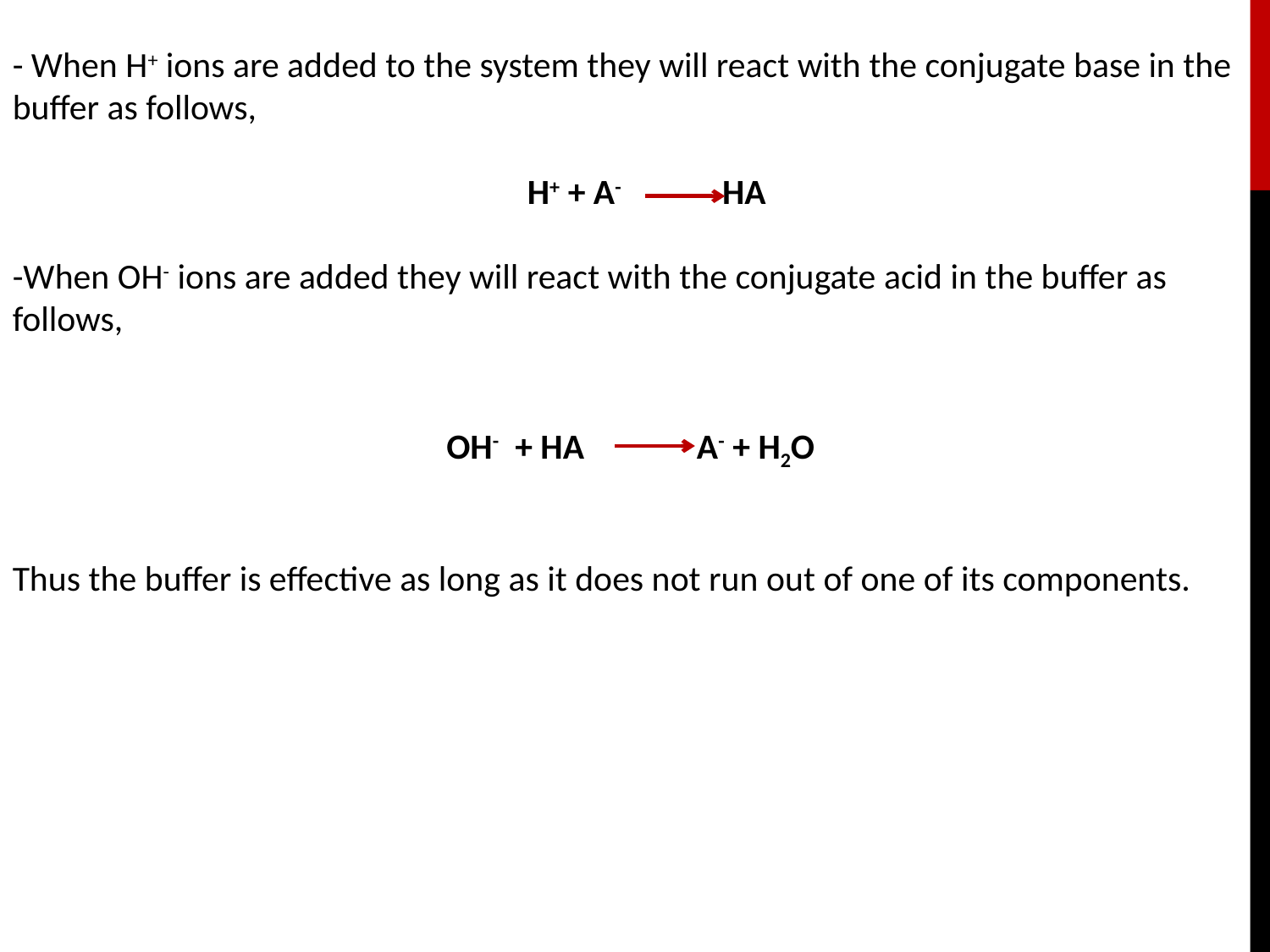

- When H+ ions are added to the system they will react with the conjugate base in the buffer as follows,

       H+ + A-             HA

-When OH- ions are added they will react with the conjugate acid in the buffer as follows,

   OH-  + HA              A- + H2O

Thus the buffer is effective as long as it does not run out of one of its components.